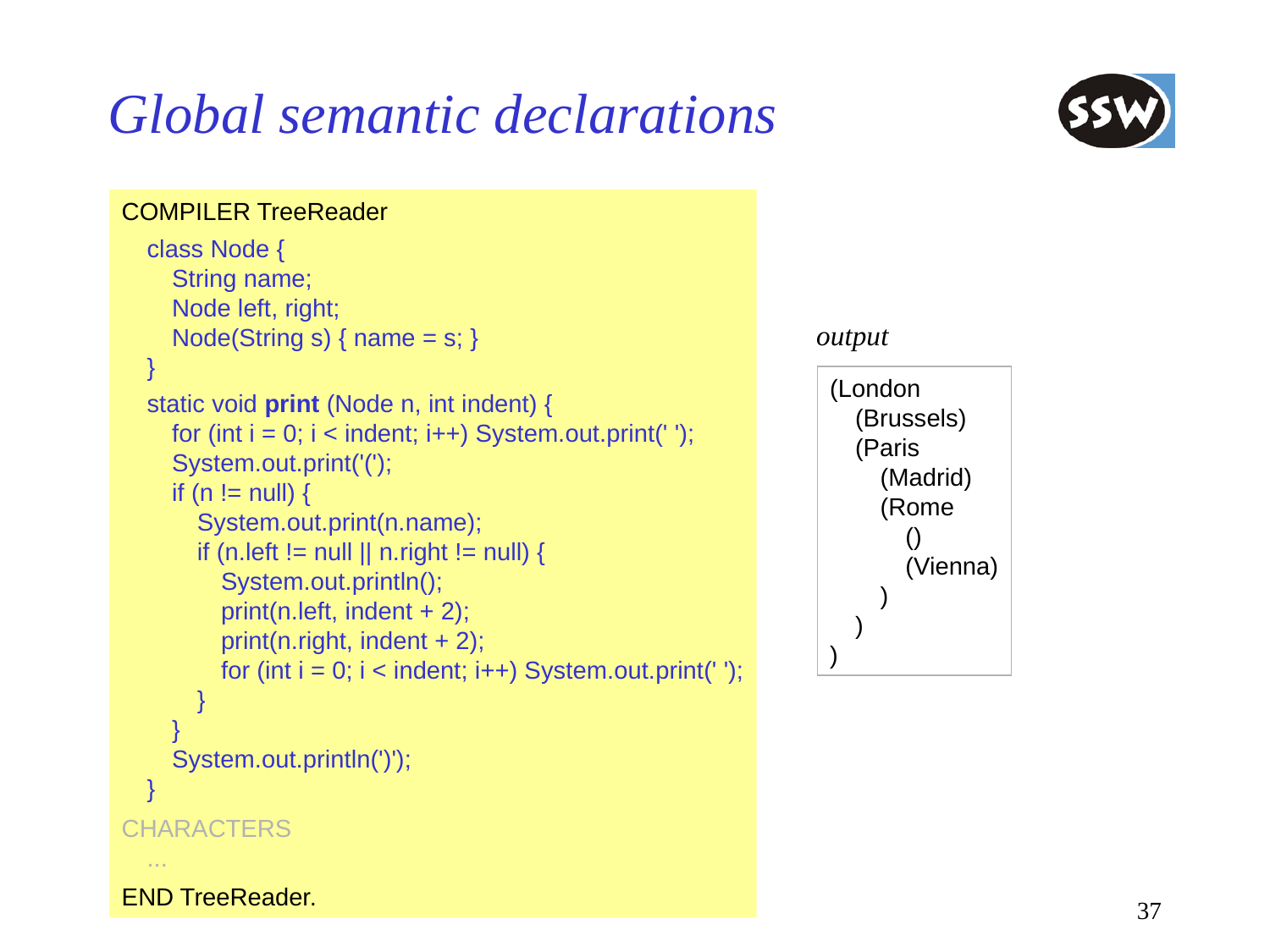

# Global semantic declarations
COMPILER TreeReader
	class Node {
		String name;
		Node left, right;
		Node(String s) { name = s; }
	}
	static void print (Node n, int indent) {
		for (int i = 0; i < indent; i++) System.out.print(' ');
		System.out.print('(');
		if (n != null) {
			System.out.print(n.name);
			if (n.left != null || n.right != null) {
				System.out.println();
				print(n.left, indent + 2);
				print(n.right, indent + 2);
				for (int i = 0; i < indent; i++) System.out.print(' ');
			}
		}
		System.out.println(')');
	}
CHARACTERS
	...
END TreeReader.
output
(London
	(Brussels)
	(Paris
		(Madrid)
		(Rome
			()
			(Vienna)
		)
	)
)
37